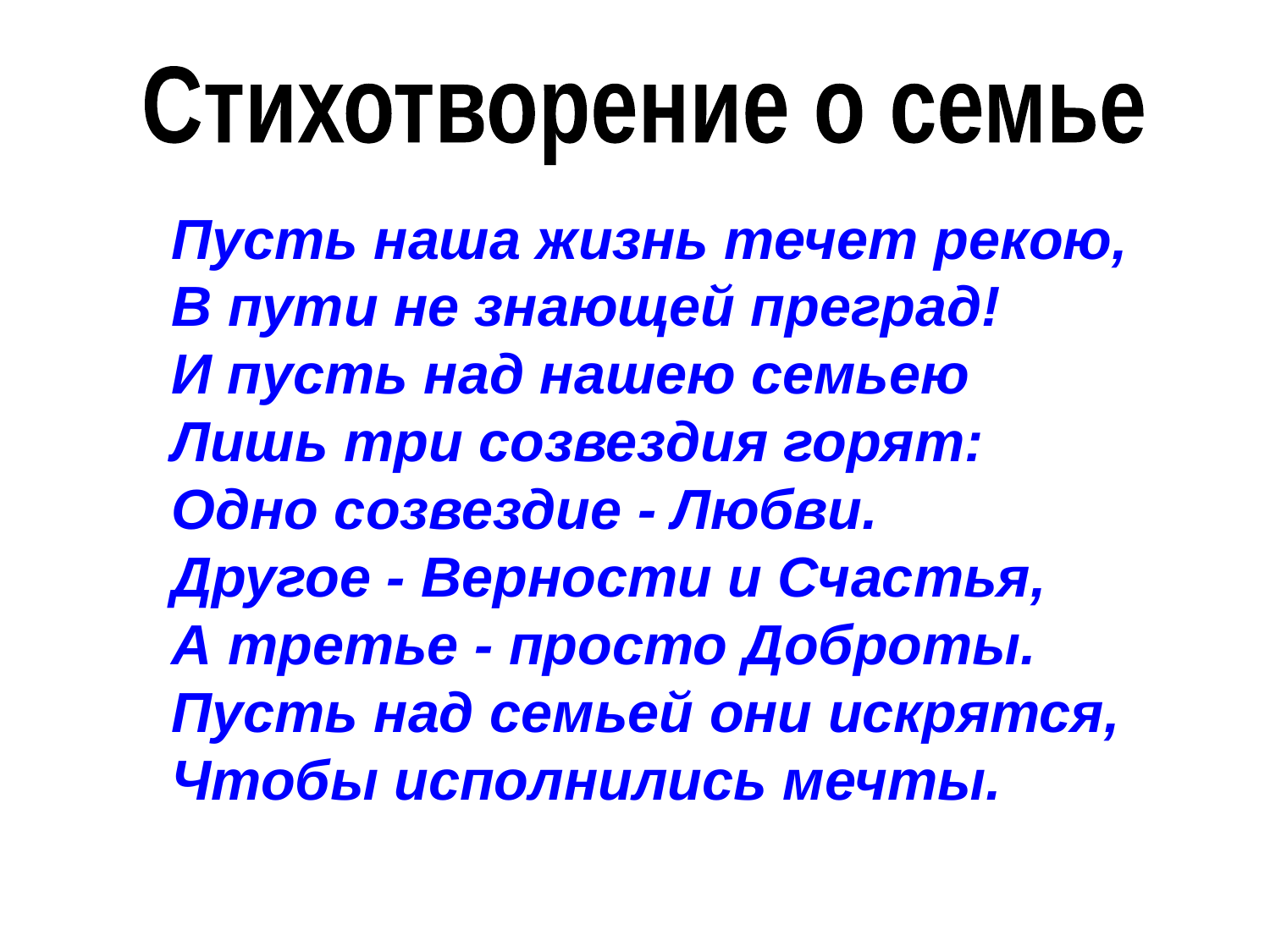

Стихотворение о семье
Пусть наша жизнь течет рекою,
В пути не знающей преград!
И пусть над нашею семьею
Лишь три созвездия горят:
Одно созвездие - Любви.
Другое - Верности и Счастья,
А третье - просто Доброты.
Пусть над семьей они искрятся,
Чтобы исполнились мечты.